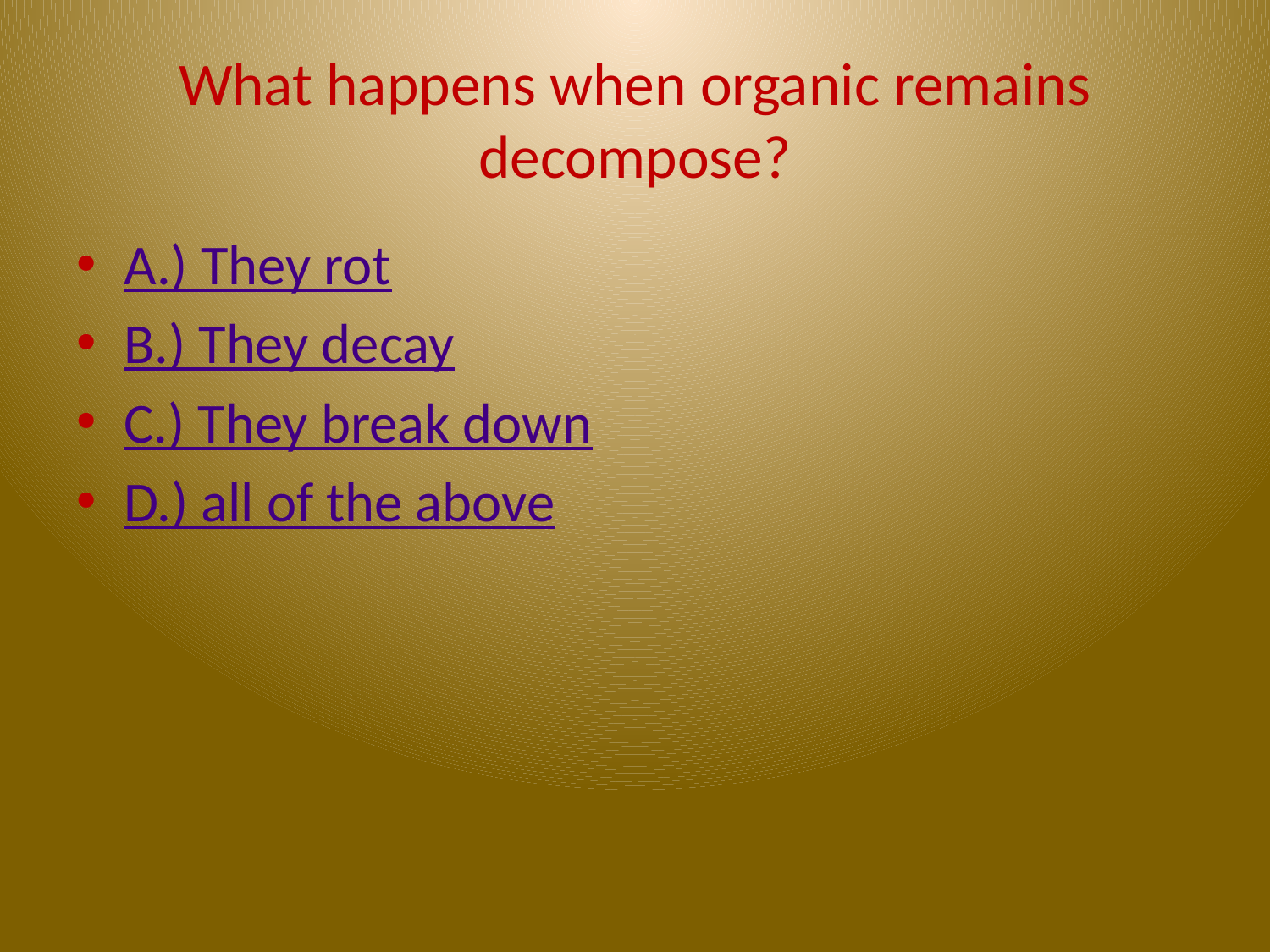

# What happens when organic remains decompose?
A.) They rot
B.) They decay
C.) They break down
D.) all of the above